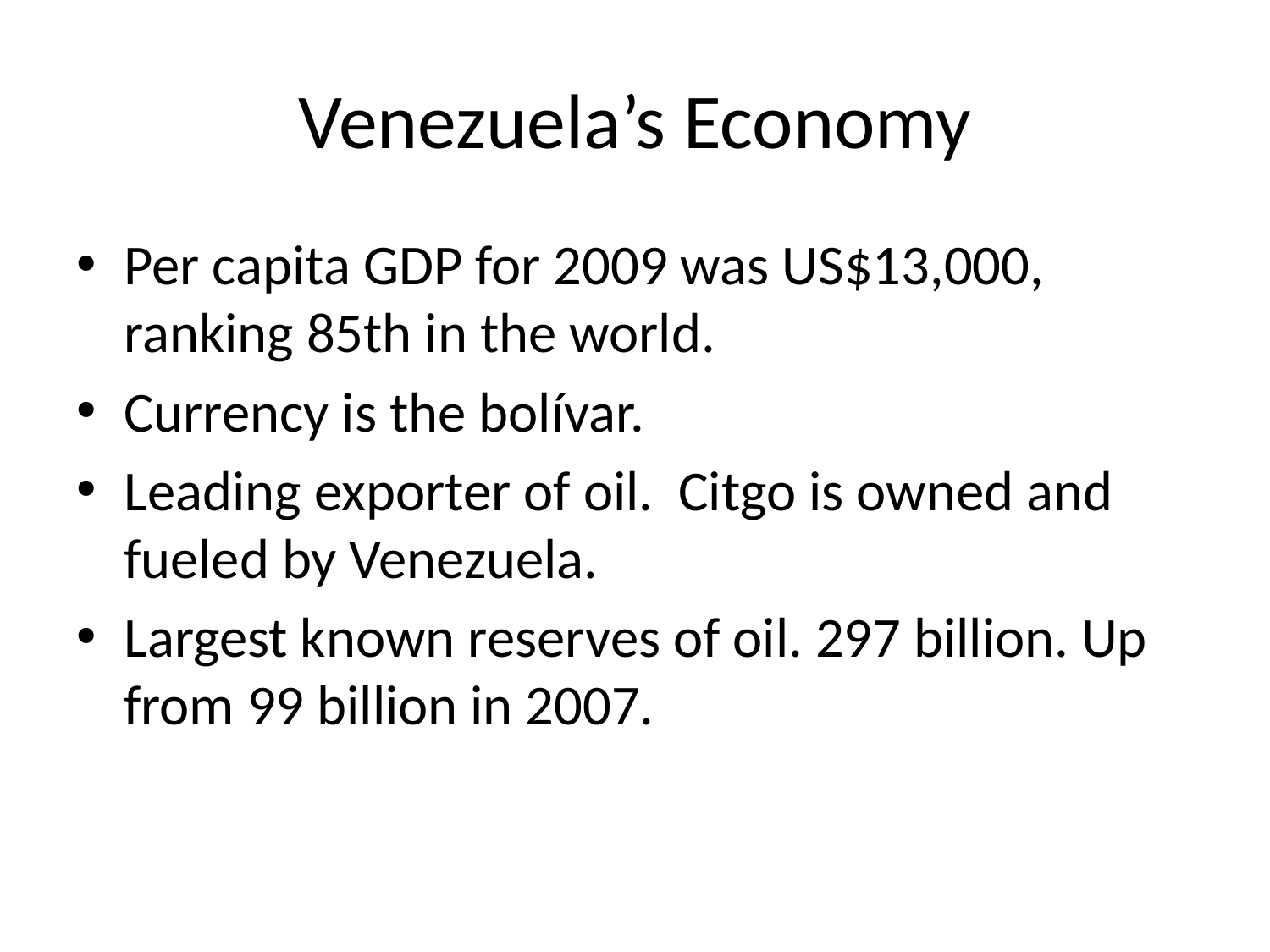

# Venezuela’s Economy
Per capita GDP for 2009 was US$13,000, ranking 85th in the world.
Currency is the bolívar.
Leading exporter of oil.  Citgo is owned and fueled by Venezuela.
Largest known reserves of oil. 297 billion. Up from 99 billion in 2007.